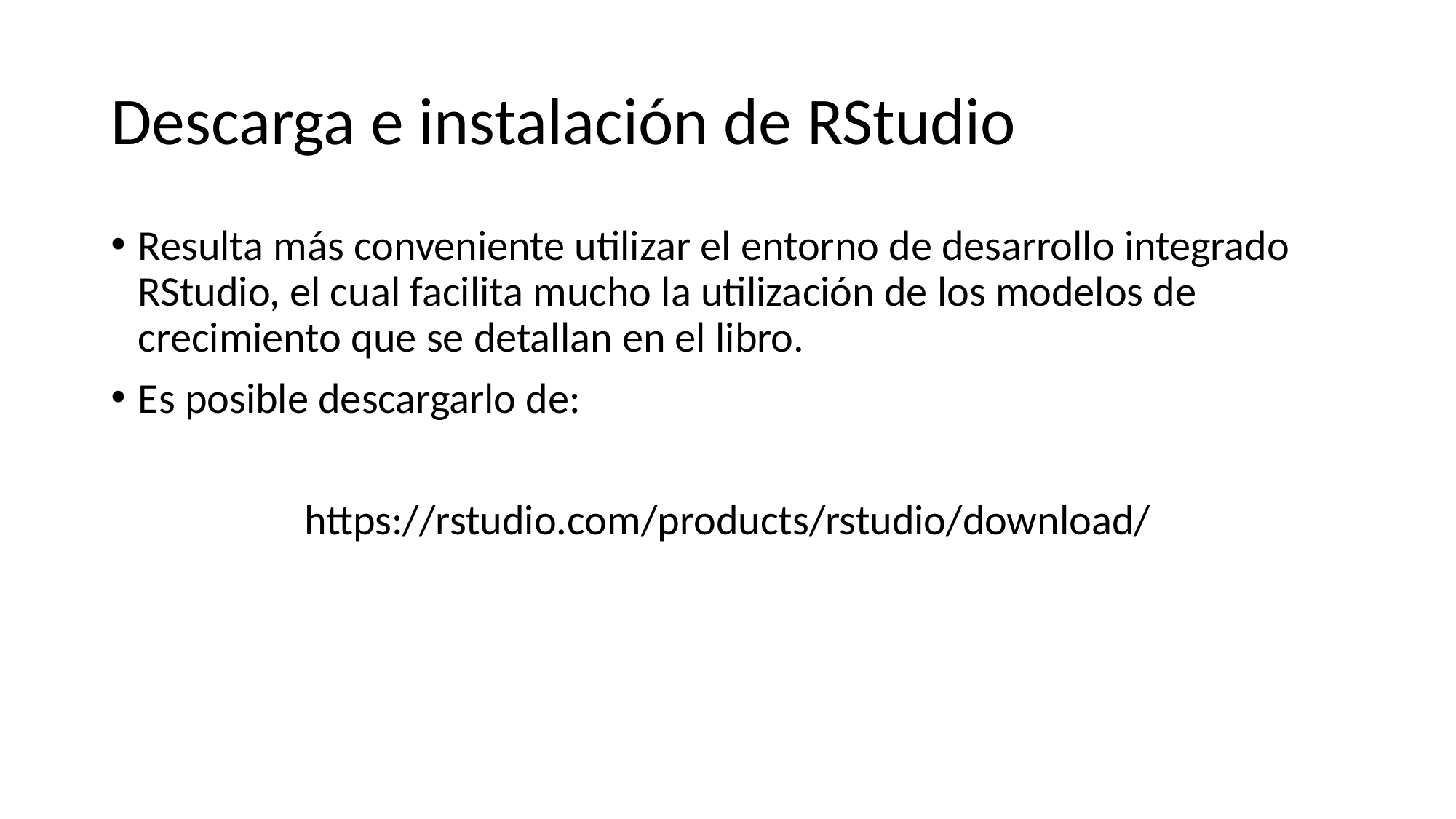

# Descarga e instalación de RStudio
Resulta más conveniente utilizar el entorno de desarrollo integrado RStudio, el cual facilita mucho la utilización de los modelos de crecimiento que se detallan en el libro.
Es posible descargarlo de:

https://rstudio.com/products/rstudio/download/